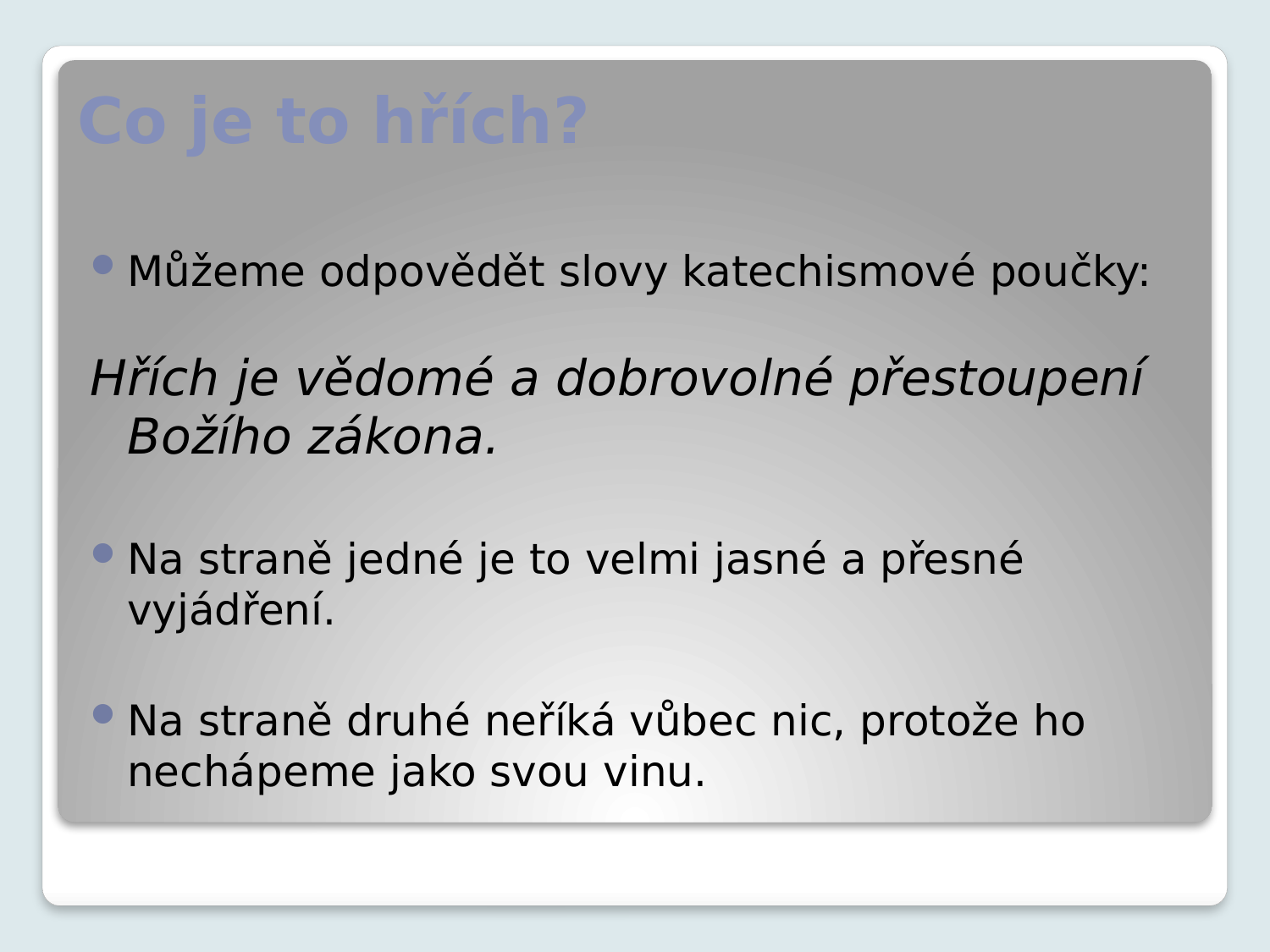

# Co je to hřích?

Můžeme odpovědět slovy katechismové poučky:

Hřích je vědomé a dobrovolné přestoupení Božího zákona.

Na straně jedné je to velmi jasné a přesné vyjádření.

Na straně druhé neříká vůbec nic, protože ho nechápeme jako svou vinu.